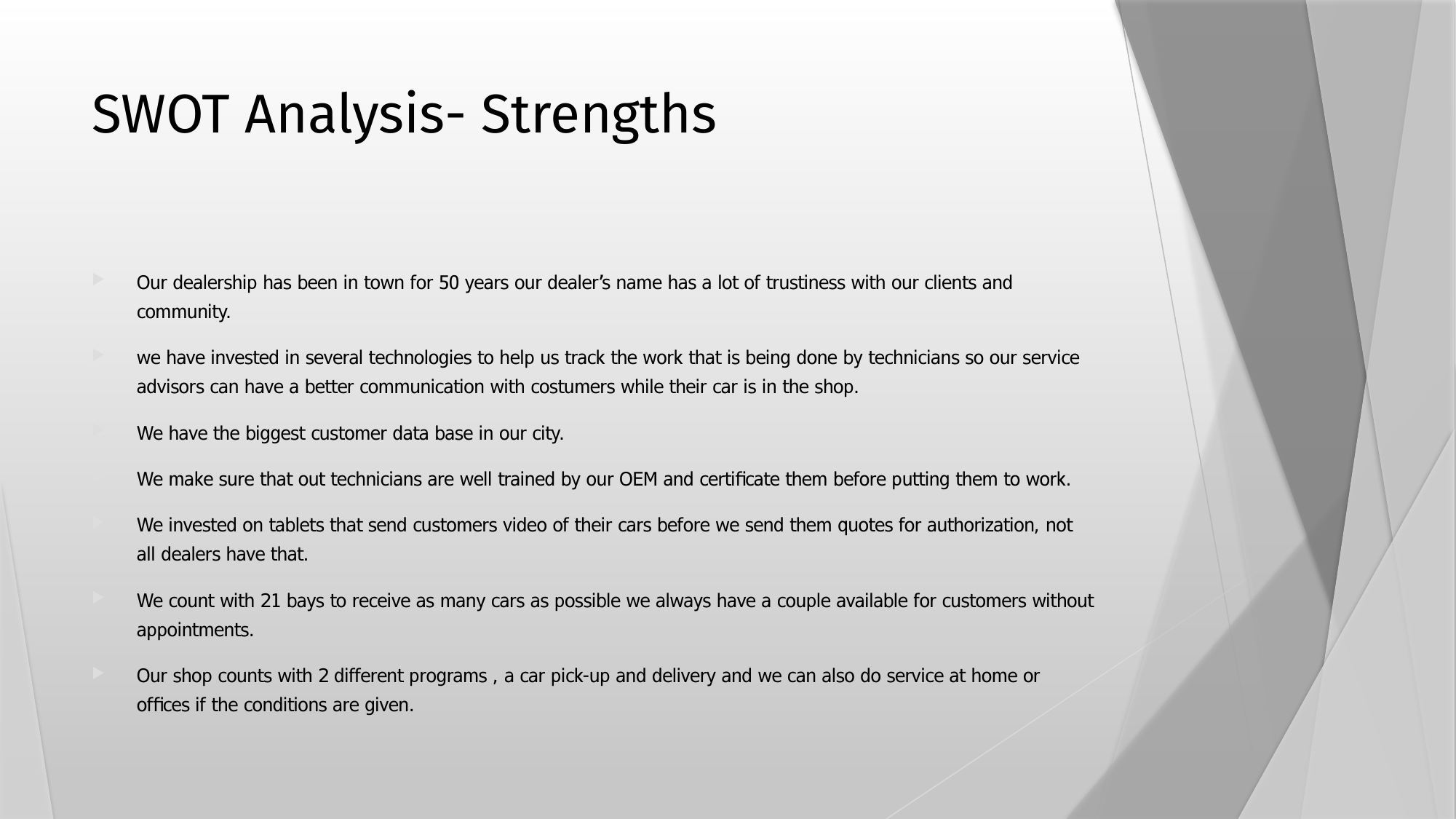

# SWOT Analysis- Strengths
Our dealership has been in town for 50 years our dealer’s name has a lot of trustiness with our clients and community.
we have invested in several technologies to help us track the work that is being done by technicians so our service advisors can have a better communication with costumers while their car is in the shop.
We have the biggest customer data base in our city.
We make sure that out technicians are well trained by our OEM and certificate them before putting them to work.
We invested on tablets that send customers video of their cars before we send them quotes for authorization, not all dealers have that.
We count with 21 bays to receive as many cars as possible we always have a couple available for customers without appointments.
Our shop counts with 2 different programs , a car pick-up and delivery and we can also do service at home or offices if the conditions are given.